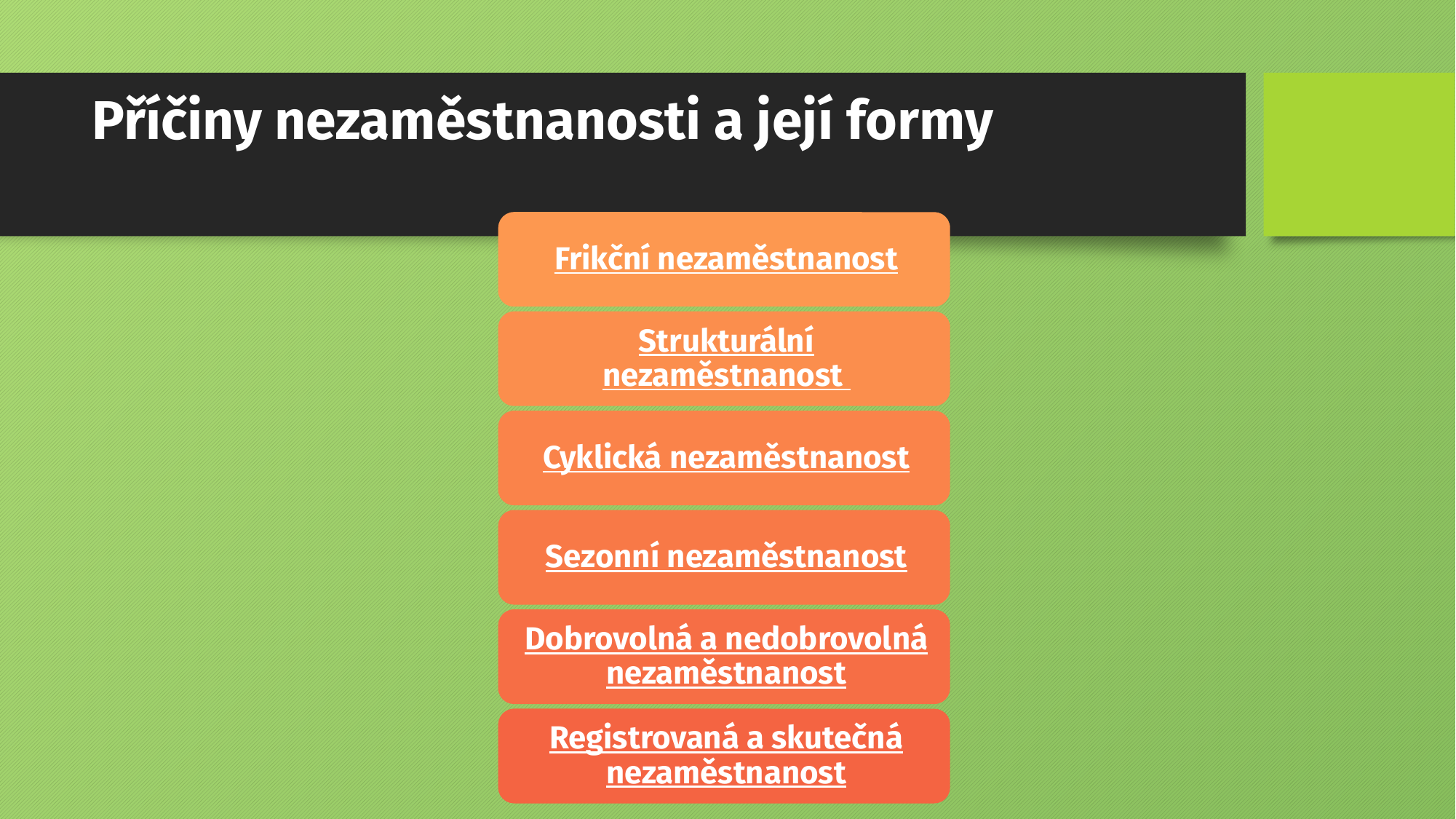

# Příčiny nezaměstnanosti a její formy
Frikční nezaměstnanost
Strukturální nezaměstnanost
Cyklická nezaměstnanost
Sezonní nezaměstnanost
Dobrovolná a nedobrovolná nezaměstnanost
Registrovaná a skutečná nezaměstnanost